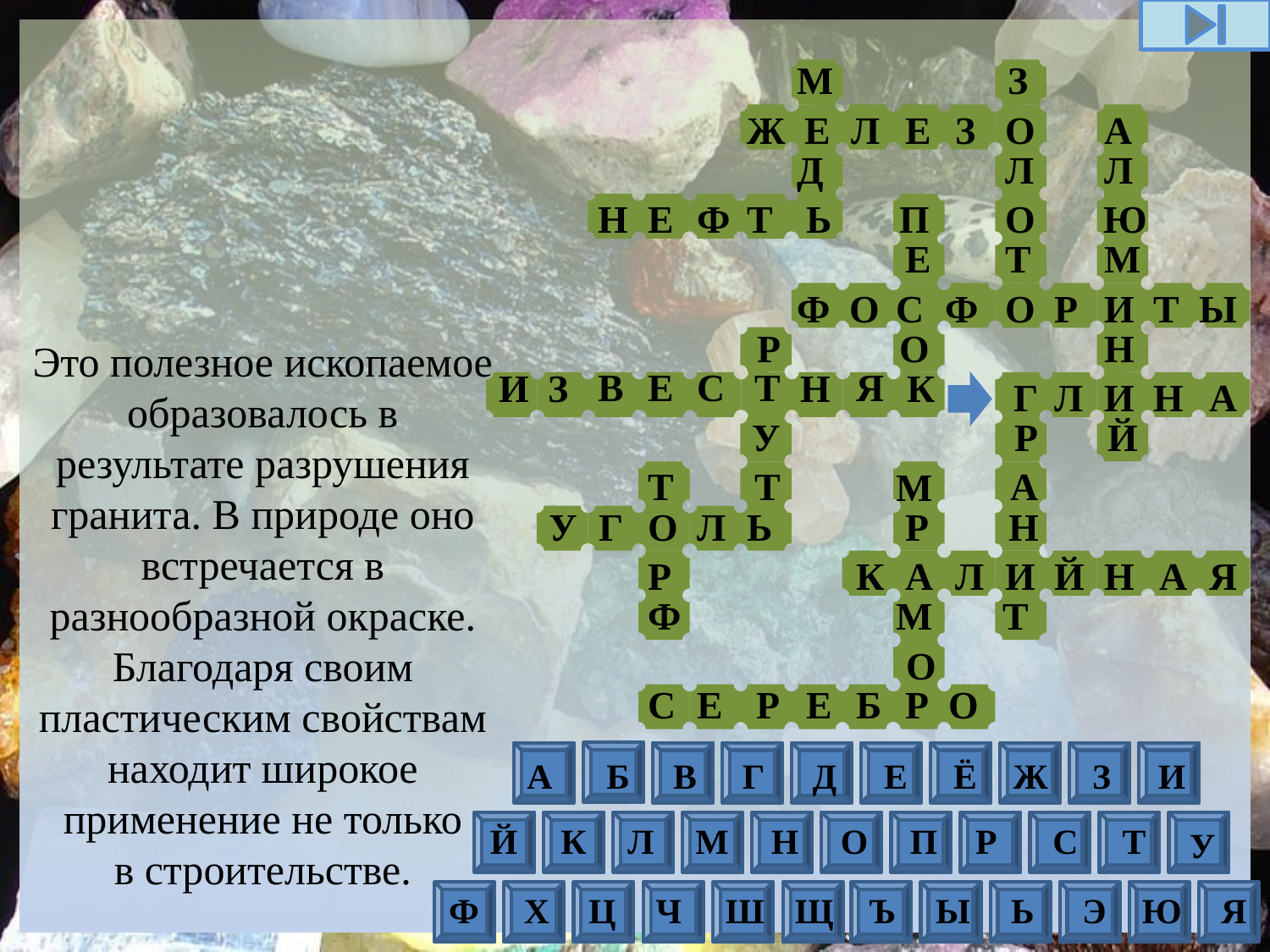

М
З

Е
Л
Е
З
О
Ж
А

Д
Л
Л
Ь
П
Н
Е
Ф
Т
О
Ю
Е
Т
М
О
С
Р
Ы
Ф
Ф
О
И
Т
Р
О
Н
Это полезное ископаемое образовалось в результате разрушения гранита. В природе оно встречается в разнообразной окраске. Благодаря своим пластическим свойствам находит широкое применение не только
 в строительстве.

В
Е
С
Т
Я
И
З
Н
К
Г
Л
Н
А
И

У
Р
Й
Т
Т
А
М
У
Г
О
Л
Ь
Р
Н
Р
К
И
А
Я
А
Л
Й
Н
Т
Ф
М
О
С
Е
Р
Е
Б
Р
О

А
Б
В
Г
Д
Е
Ё
Ж
З
И

Й
К
Л
М
Н
О
П
Р
С
Т
У

Ф

Х

Ц
Ч

Ш

Щ

Ъ

Ы

Ь

Э

Ю

Я